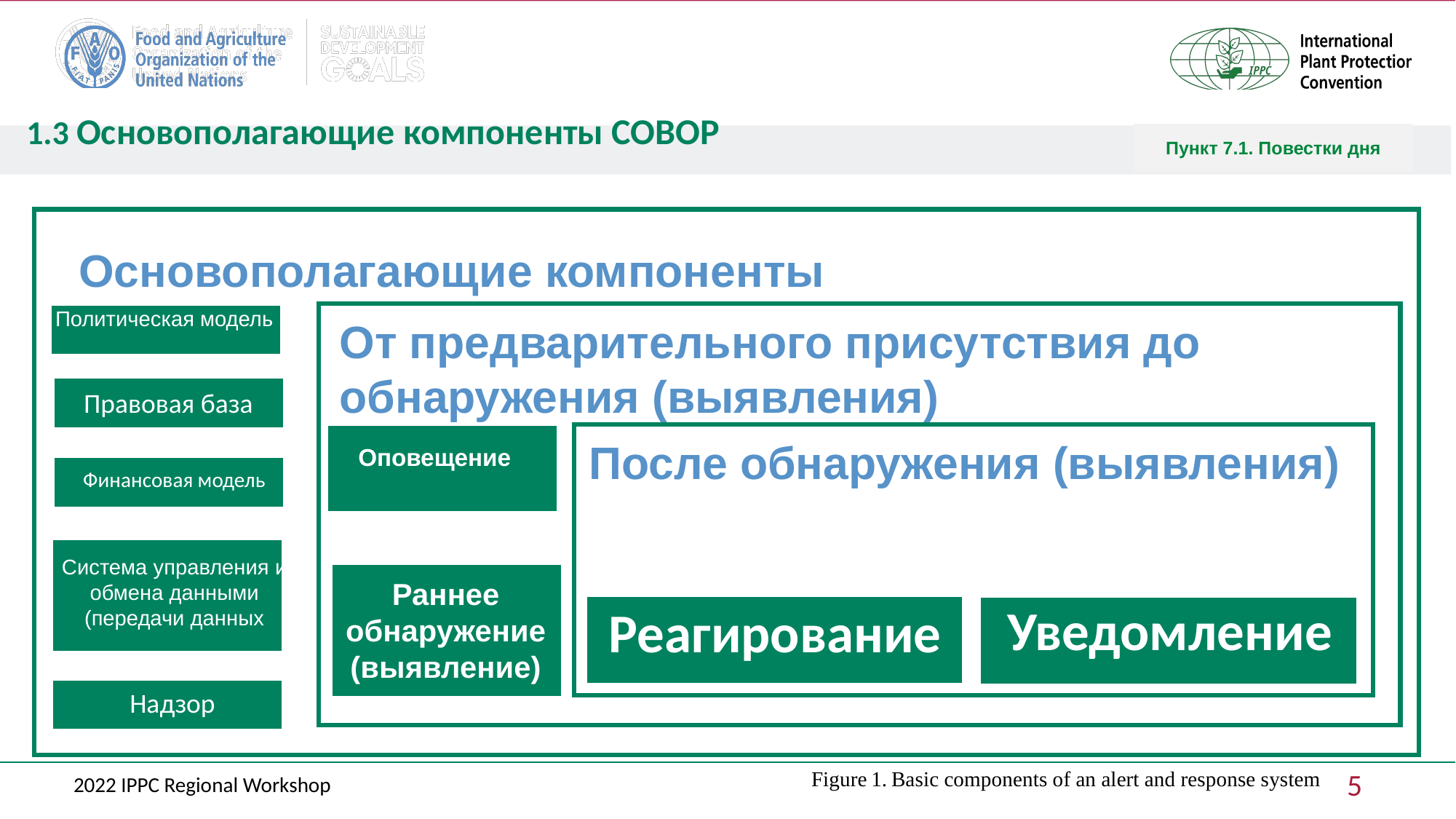

# 1.3 Основополагающие компоненты СОВОР
Пункт 7.1. Повестки дня
c
Основополагающие компоненты

Политическая модель

От предварительного присутствия до обнаружения (выявления)

Правовая база

После обнаружения (выявления)
Оповещение

Финансовая модель

Система управления и обмена данными (передачи данных

Раннее обнаружение (выявление)
Уведомление

Реагирование

Надзор
Figure 1. Basic components of an alert and response system